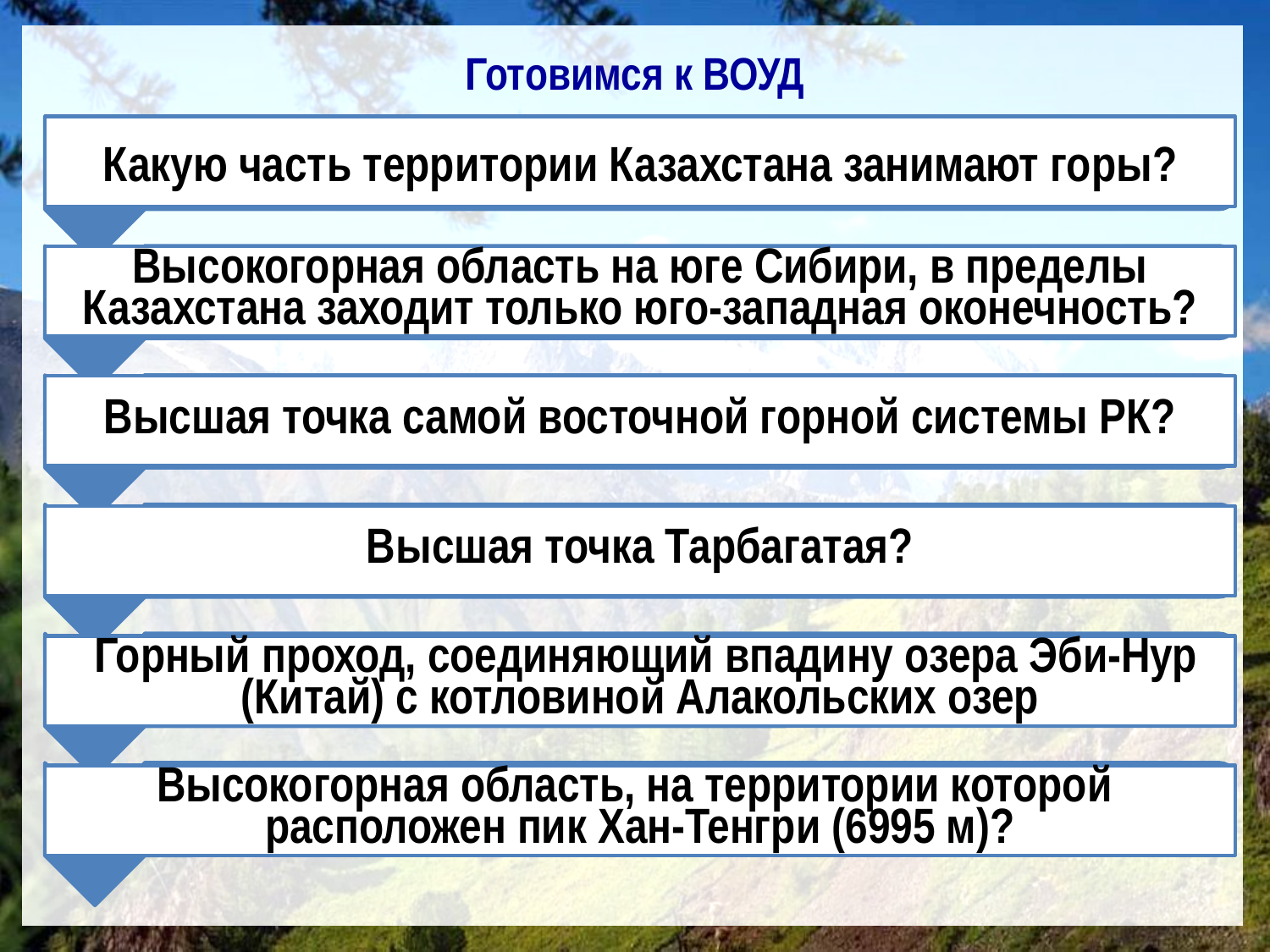

# Готовимся к ВОУД

10%

Алтай

Гора Белуха, 4506 м

Музтау,  3816 м

Жонгарские ворота

Тянь-Шань
Какую часть территории Казахстана занимают горы?
Высокогорная область на юге Сибири, в пределы Казахстана заходит только юго-западная оконечность?
Высшая точка самой восточной горной системы РК?
Высшая точка Тарбагатая?
 Горный проход, соединяющий впадину озера Эби-Нур (Китай) с котловиной Алакольских озер
Высокогорная область, на территории которой
располо­жен пик Хан-Тенгри (6995 м)?